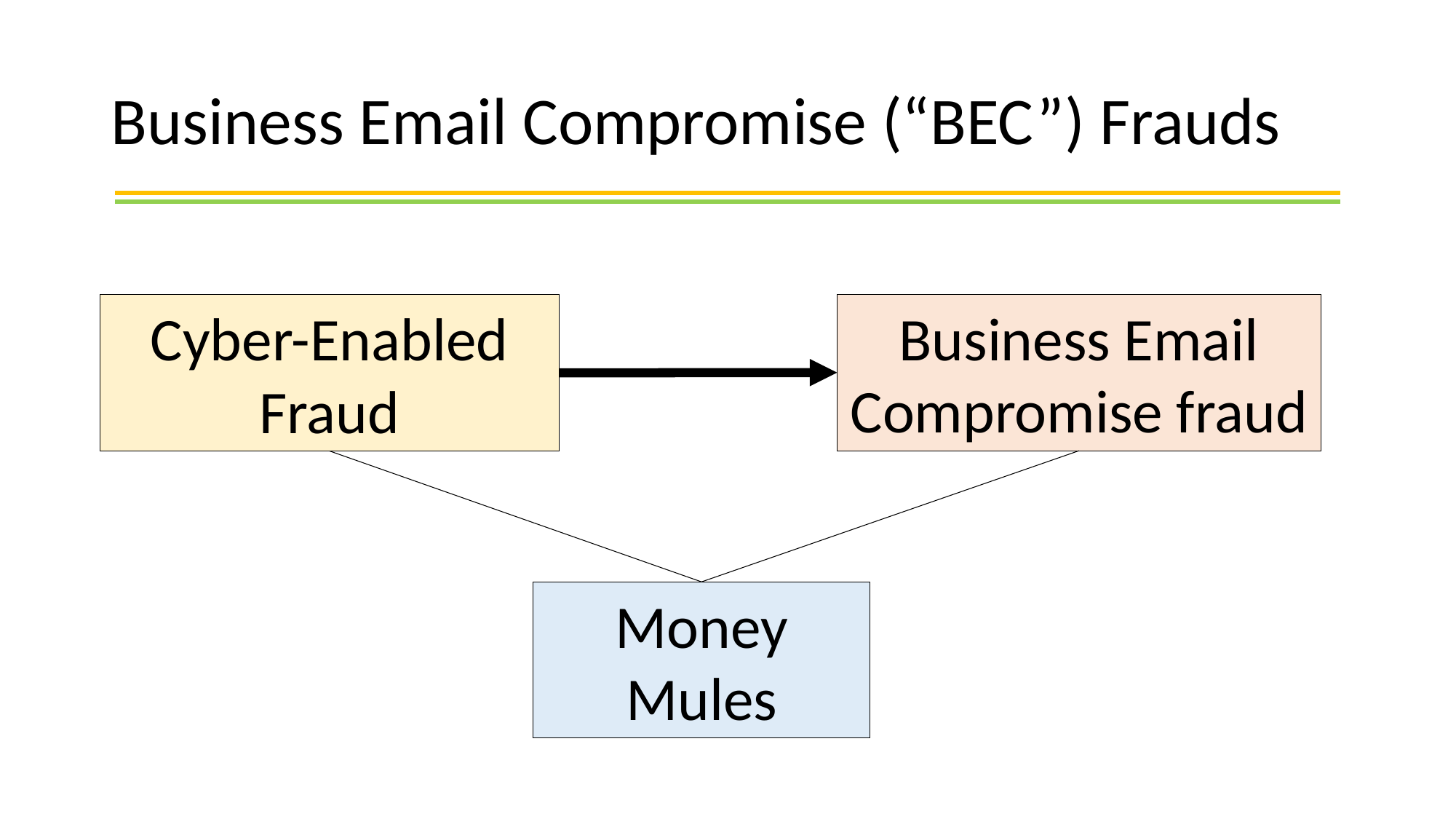

# Business Email Compromise (“BEC”) Frauds
Business Email Compromise fraud
Cyber-Enabled Fraud
Money Mules